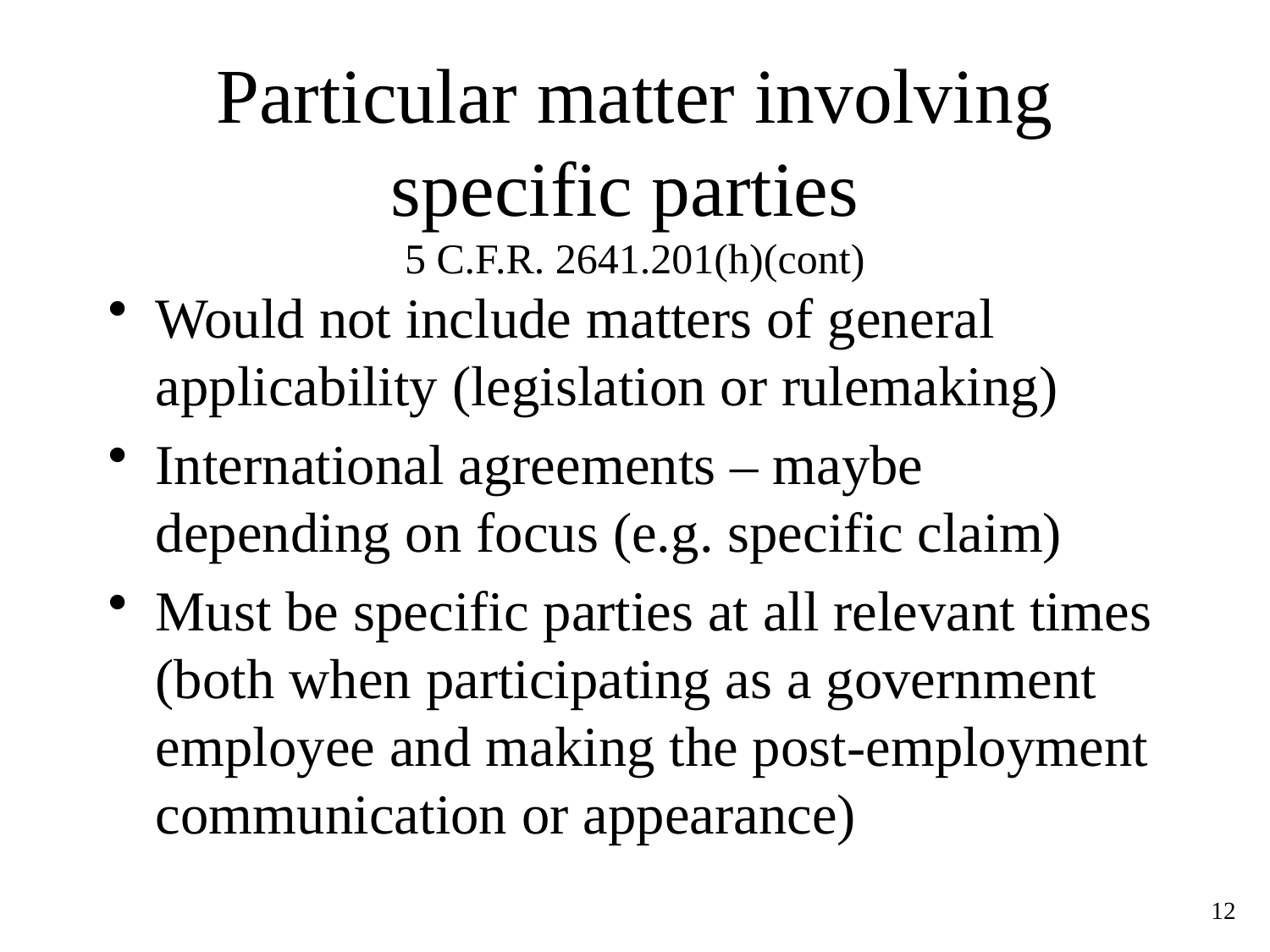

# Particular matter involving specific parties 5 C.F.R. 2641.201(h)(cont)
Would not include matters of general applicability (legislation or rulemaking)
International agreements – maybe depending on focus (e.g. specific claim)
Must be specific parties at all relevant times (both when participating as a government employee and making the post-employment communication or appearance)

12